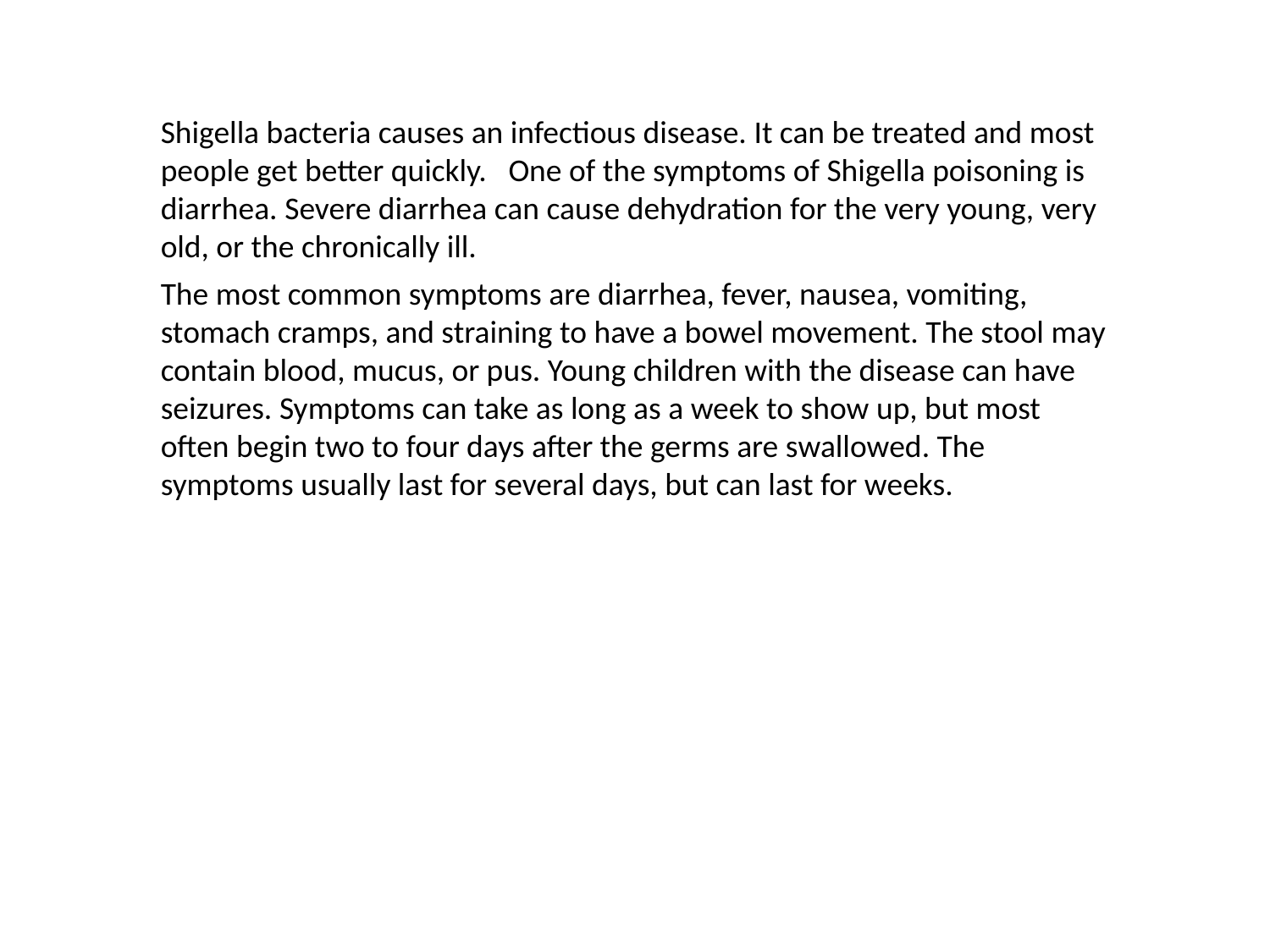

Shigella bacteria causes an infectious disease. It can be treated and most people get better quickly.   One of the symptoms of Shigella poisoning is diarrhea. Severe diarrhea can cause dehydration for the very young, very old, or the chronically ill.
The most common symptoms are diarrhea, fever, nausea, vomiting, stomach cramps, and straining to have a bowel movement. The stool may contain blood, mucus, or pus. Young children with the disease can have seizures. Symptoms can take as long as a week to show up, but most often begin two to four days after the germs are swallowed. The symptoms usually last for several days, but can last for weeks.